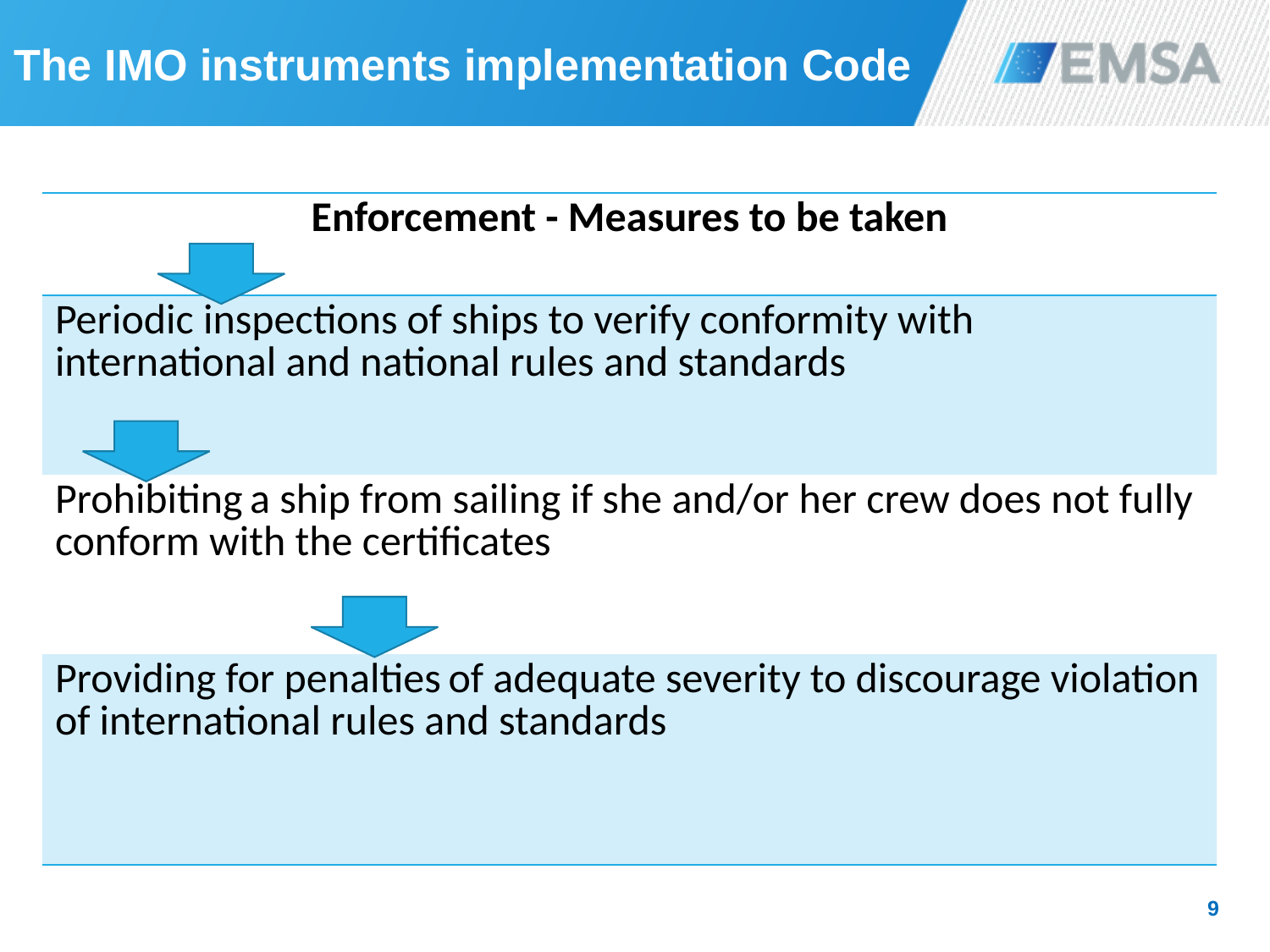

# The IMO instruments implementation Code
| Enforcement - Measures to be taken |
| --- |
| Periodic inspections of ships to verify conformity with international and national rules and standards |
| Prohibiting a ship from sailing if she and/or her crew does not fully conform with the certificates |
| Providing for penalties of adequate severity to discourage violation of international rules and standards |

9